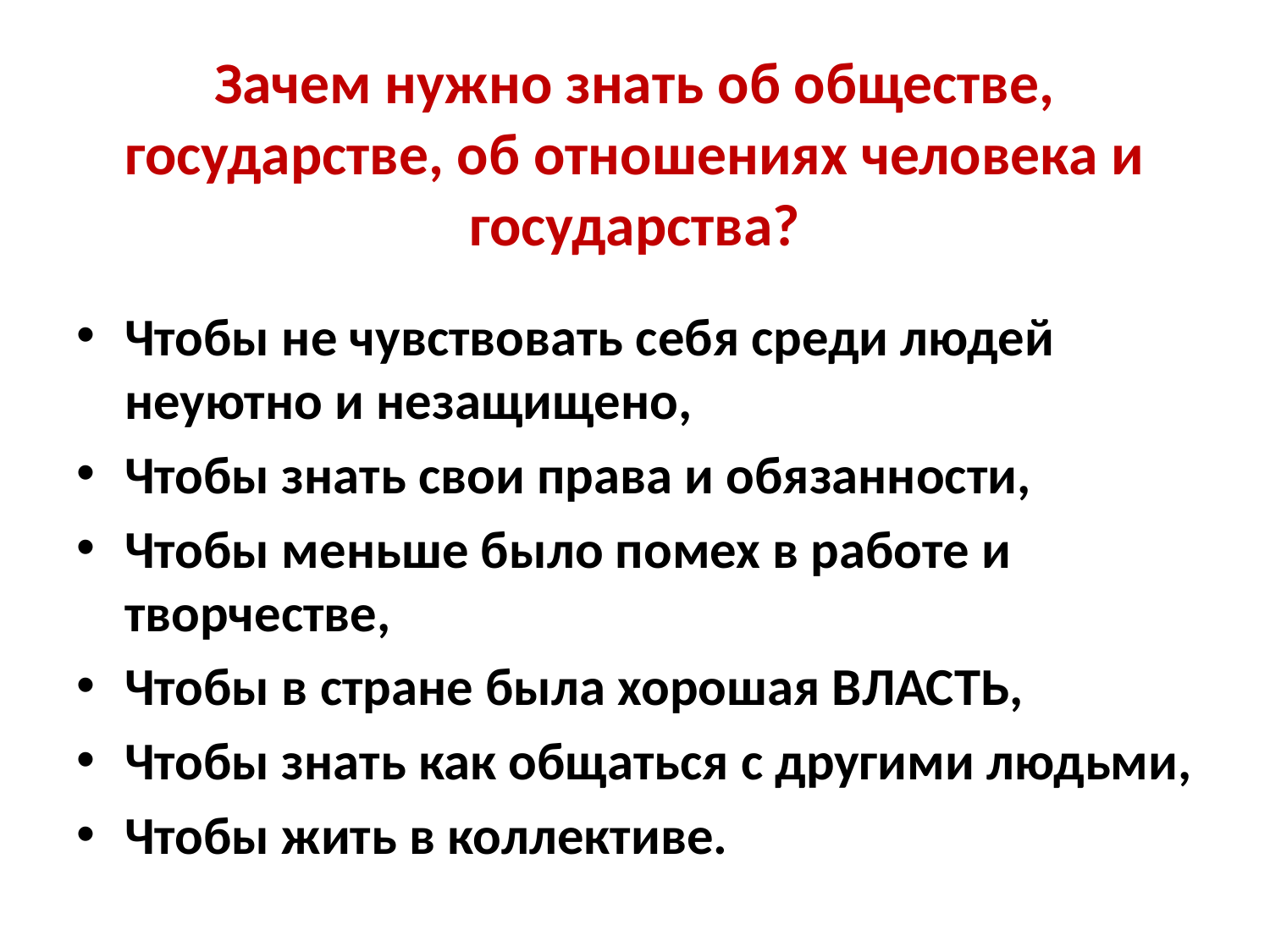

# Зачем нужно знать об обществе, государстве, об отношениях человека и государства?
Чтобы не чувствовать себя среди людей неуютно и незащищено,
Чтобы знать свои права и обязанности,
Чтобы меньше было помех в работе и творчестве,
Чтобы в стране была хорошая ВЛАСТЬ,
Чтобы знать как общаться с другими людьми,
Чтобы жить в коллективе.